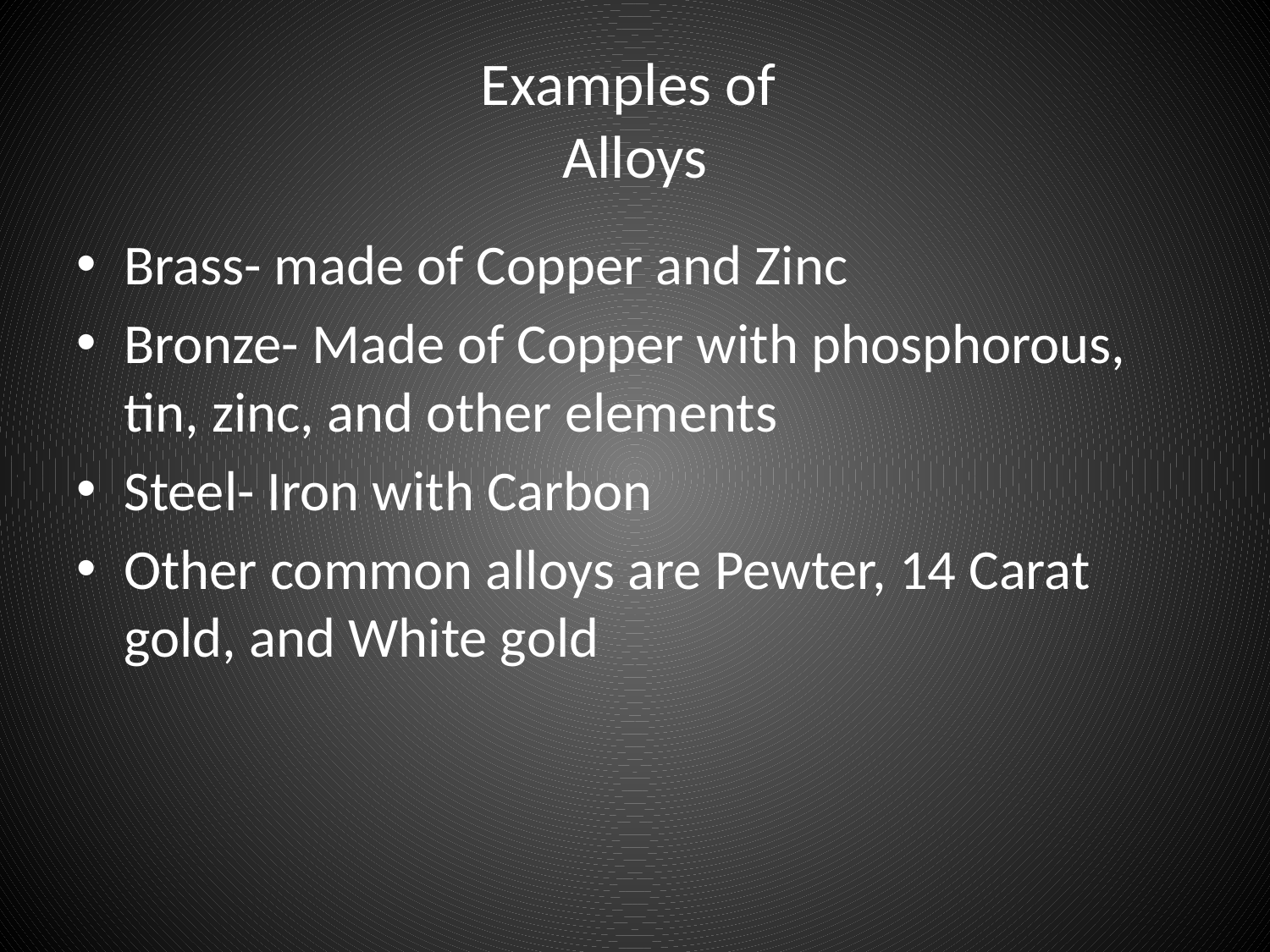

# Examples of Alloys
Brass- made of Copper and Zinc
Bronze- Made of Copper with phosphorous, tin, zinc, and other elements
Steel- Iron with Carbon
Other common alloys are Pewter, 14 Carat gold, and White gold